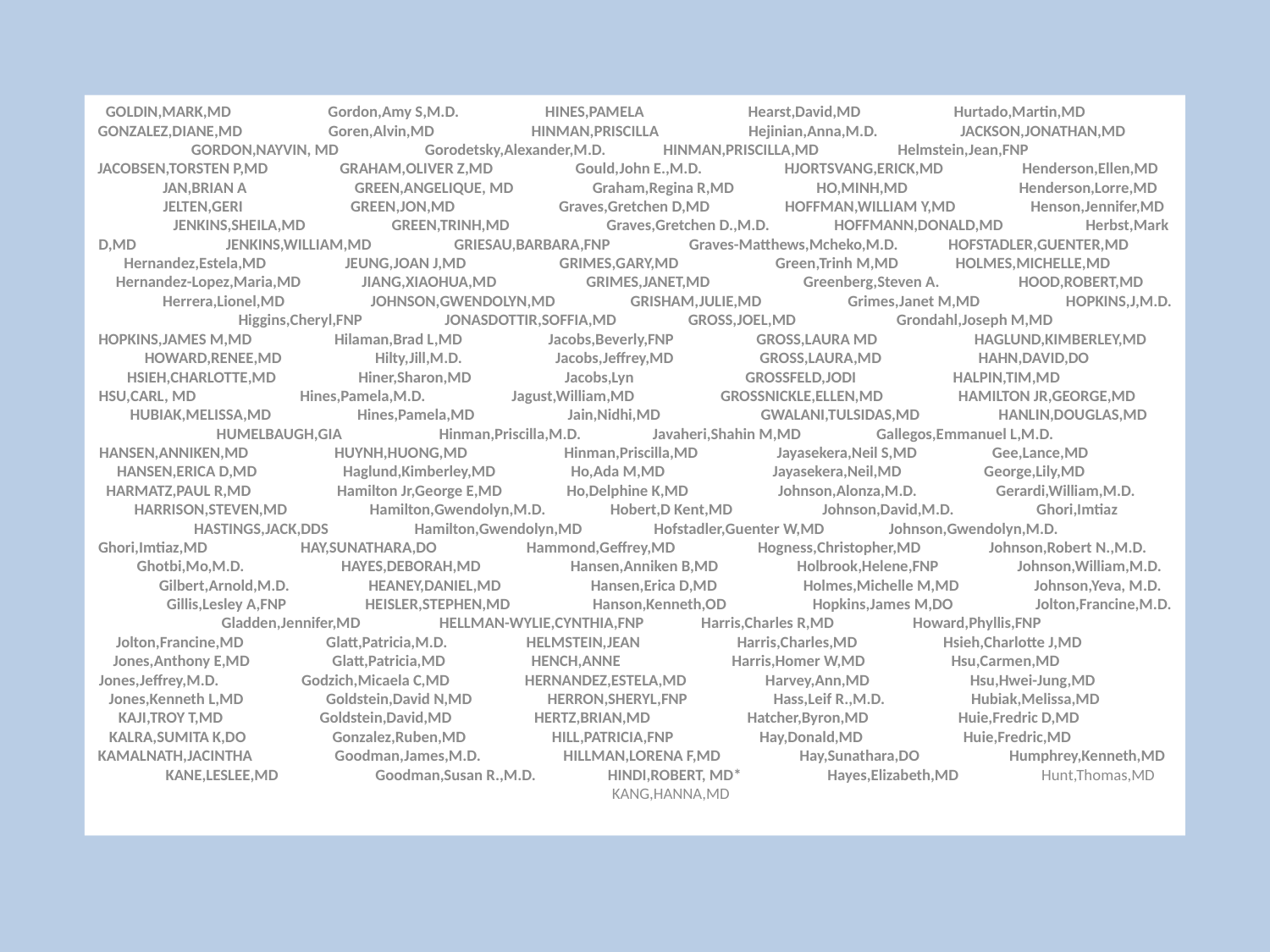

GOLDIN,MARK,MD                           Gordon,Amy S,M.D.                        HINES,PAMELA                             Hearst,David,MD                          Hurtado,Martin,MD                        GONZALEZ,DIANE,MD                        Goren,Alvin,MD                           HINMAN,PRISCILLA                         Hejinian,Anna,M.D.                       JACKSON,JONATHAN,MD                      GORDON,NAYVIN, MD                        Gorodetsky,Alexander,M.D.                HINMAN,PRISCILLA,MD                      Helmstein,Jean,FNP                       JACOBSEN,TORSTEN P,MD                    GRAHAM,OLIVER Z,MD                       Gould,John E.,M.D.                       HJORTSVANG,ERICK,MD                      Henderson,Ellen,MD                       JAN,BRIAN A                              GREEN,ANGELIQUE, MD                      Graham,Regina R,MD                       HO,MINH,MD                               Henderson,Lorre,MD                       JELTEN,GERI                              GREEN,JON,MD                             Graves,Gretchen D,MD                     HOFFMAN,WILLIAM Y,MD                     Henson,Jennifer,MD                       JENKINS,SHEILA,MD                        GREEN,TRINH,MD                           Graves,Gretchen D.,M.D.                  HOFFMANN,DONALD,MD                       Herbst,Mark D,MD                         JENKINS,WILLIAM,MD                       GRIESAU,BARBARA,FNP                      Graves-Matthews,Mcheko,M.D.              HOFSTADLER,GUENTER,MD                    Hernandez,Estela,MD                      JEUNG,JOAN J,MD                          GRIMES,GARY,MD                           Green,Trinh M,MD                HOLMES,MICHELLE,MD                       Hernandez-Lopez,Maria,MD                 JIANG,XIAOHUA,MD                         GRIMES,JANET,MD                          Greenberg,Steven A.                      HOOD,ROBERT,MD                           Herrera,Lionel,MD                        JOHNSON,GWENDOLYN,MD                     GRISHAM,JULIE,MD                        Grimes,Janet M,MD                        HOPKINS,J,M.D.                           Higgins,Cheryl,FNP                       JONASDOTTIR,SOFFIA,MD                    GROSS,JOEL,MD                            Grondahl,Joseph M,MD                     HOPKINS,JAMES M,MD                       Hilaman,Brad L,MD                        Jacobs,Beverly,FNP                       GROSS,LAURA MD                           HAGLUND,KIMBERLEY,MD                     HOWARD,RENEE,MD                          Hilty,Jill,M.D.                          Jacobs,Jeffrey,MD                        GROSS,LAURA,MD                           HAHN,DAVID,DO                            HSIEH,CHARLOTTE,MD                       Hiner,Sharon,MD                          Jacobs,Lyn                               GROSSFELD,JODI                           HALPIN,TIM,MD                            HSU,CARL, MD                             Hines,Pamela,M.D.                        Jagust,William,MD                        GROSSNICKLE,ELLEN,MD                     HAMILTON JR,GEORGE,MD                    HUBIAK,MELISSA,MD                        Hines,Pamela,MD                          Jain,Nidhi,MD                            GWALANI,TULSIDAS,MD                      HANLIN,DOUGLAS,MD                        HUMELBAUGH,GIA                           Hinman,Priscilla,M.D.                    Javaheri,Shahin M,MD                     Gallegos,Emmanuel L,M.D.                 HANSEN,ANNIKEN,MD                        HUYNH,HUONG,MD                           Hinman,Priscilla,MD                      Jayasekera,Neil S,MD                     Gee,Lance,MD                             HANSEN,ERICA D,MD                        Haglund,Kimberley,MD                     Ho,Ada M,MD                              Jayasekera,Neil,MD                       George,Lily,MD                           HARMATZ,PAUL R,MD                        Hamilton Jr,George E,MD                  Ho,Delphine K,MD                         Johnson,Alonza,M.D.                      Gerardi,William,M.D.                     HARRISON,STEVEN,MD                       Hamilton,Gwendolyn,M.D.                  Hobert,D Kent,MD                         Johnson,David,M.D.                       Ghori,Imtiaz                             HASTINGS,JACK,DDS                        Hamilton,Gwendolyn,MD                    Hofstadler,Guenter W,MD                  Johnson,Gwendolyn,M.D.                   Ghori,Imtiaz,MD                          HAY,SUNATHARA,DO                         Hammond,Geffrey,MD                       Hogness,Christopher,MD                   Johnson,Robert N.,M.D.                   Ghotbi,Mo,M.D.                           HAYES,DEBORAH,MD                         Hansen,Anniken B,MD                      Holbrook,Helene,FNP                      Johnson,William,M.D.                     Gilbert,Arnold,M.D.                      HEANEY,DANIEL,MD                         Hansen,Erica D,MD                        Holmes,Michelle M,MD                     Johnson,Yeva, M.D.                       Gillis,Lesley A,FNP                      HEISLER,STEPHEN,MD                       Hanson,Kenneth,OD                        Hopkins,James M,DO                       Jolton,Francine,M.D.                     Gladden,Jennifer,MD                      HELLMAN-WYLIE,CYNTHIA,FNP                Harris,Charles R,MD                      Howard,Phyllis,FNP                       Jolton,Francine,MD                       Glatt,Patricia,M.D.                      HELMSTEIN,JEAN                           Harris,Charles,MD                        Hsieh,Charlotte J,MD                     Jones,Anthony E,MD                       Glatt,Patricia,MD                        HENCH,ANNE                               Harris,Homer W,MD                        Hsu,Carmen,MD                            Jones,Jeffrey,M.D.                       Godzich,Micaela C,MD                     HERNANDEZ,ESTELA,MD                      Harvey,Ann,MD                            Hsu,Hwei-Jung,MD                         Jones,Kenneth L,MD                       Goldstein,David N,MD                     HERRON,SHERYL,FNP                        Hass,Leif R.,M.D.                        Hubiak,Melissa,MD                        KAJI,TROY T,MD                           Goldstein,David,MD                       HERTZ,BRIAN,MD                           Hatcher,Byron,MD                         Huie,Fredric D,MD                        KALRA,SUMITA K,DO                        Gonzalez,Ruben,MD                        HILL,PATRICIA,FNP                        Hay,Donald,MD                            Huie,Fredric,MD                          KAMALNATH,JACINTHA                       Goodman,James,M.D.                       HILLMAN,LORENA F,MD                      Hay,Sunathara,DO                         Humphrey,Kenneth,MD                      KANE,LESLEE,MD                           Goodman,Susan R.,M.D.                    HINDI,ROBERT, MD*                        Hayes,Elizabeth,MD                       Hunt,Thomas,MD                           KANG,HANNA,MD
#